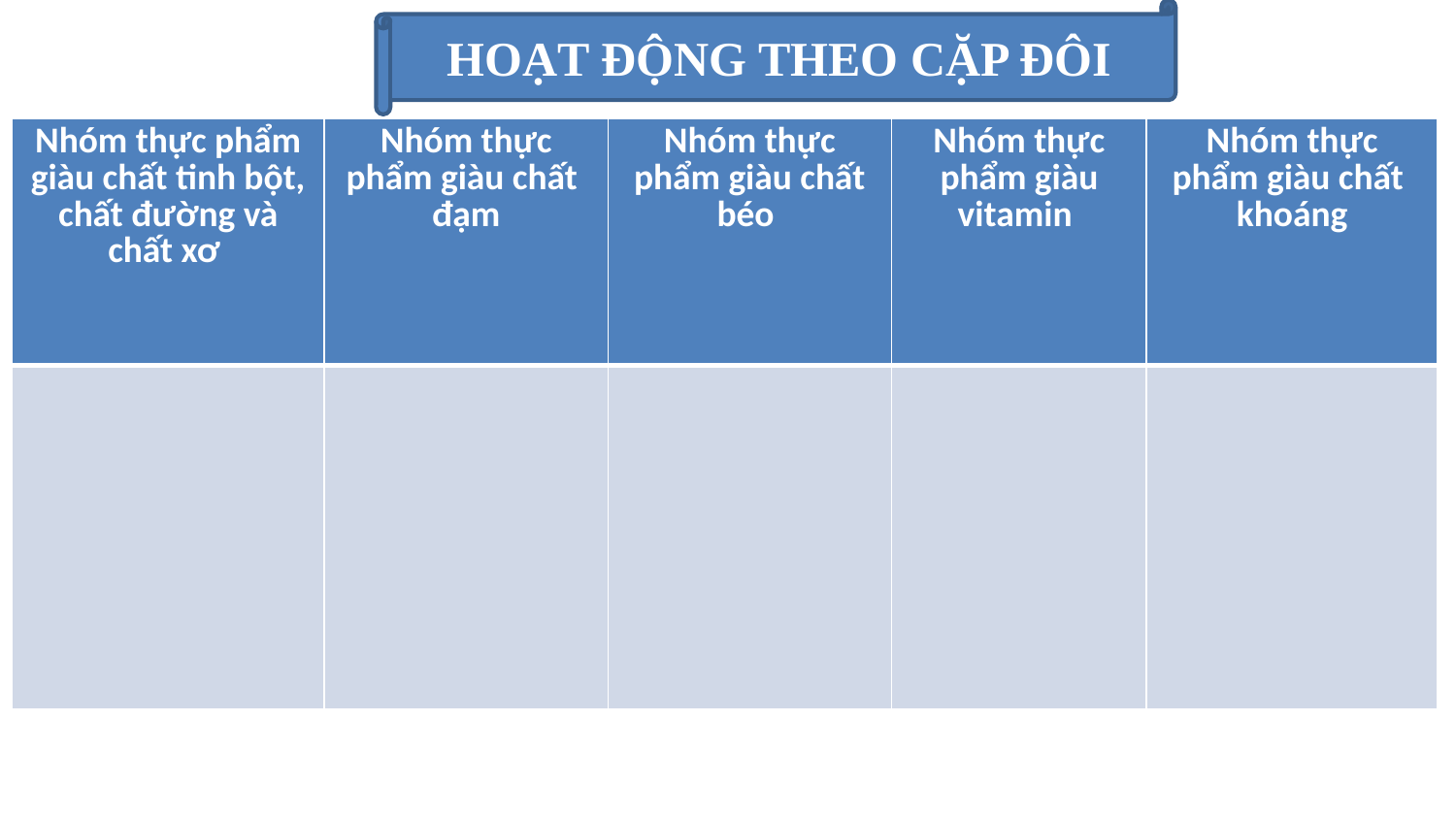

HOẠT ĐỘNG THEO CẶP ĐÔI
| Nhóm thực phẩm giàu chất tinh bột, chất đường và chất xơ | Nhóm thực phẩm giàu chất đạm | Nhóm thực phẩm giàu chất béo | Nhóm thực phẩm giàu vitamin | Nhóm thực phẩm giàu chất khoáng |
| --- | --- | --- | --- | --- |
|  |  |  |  |  |